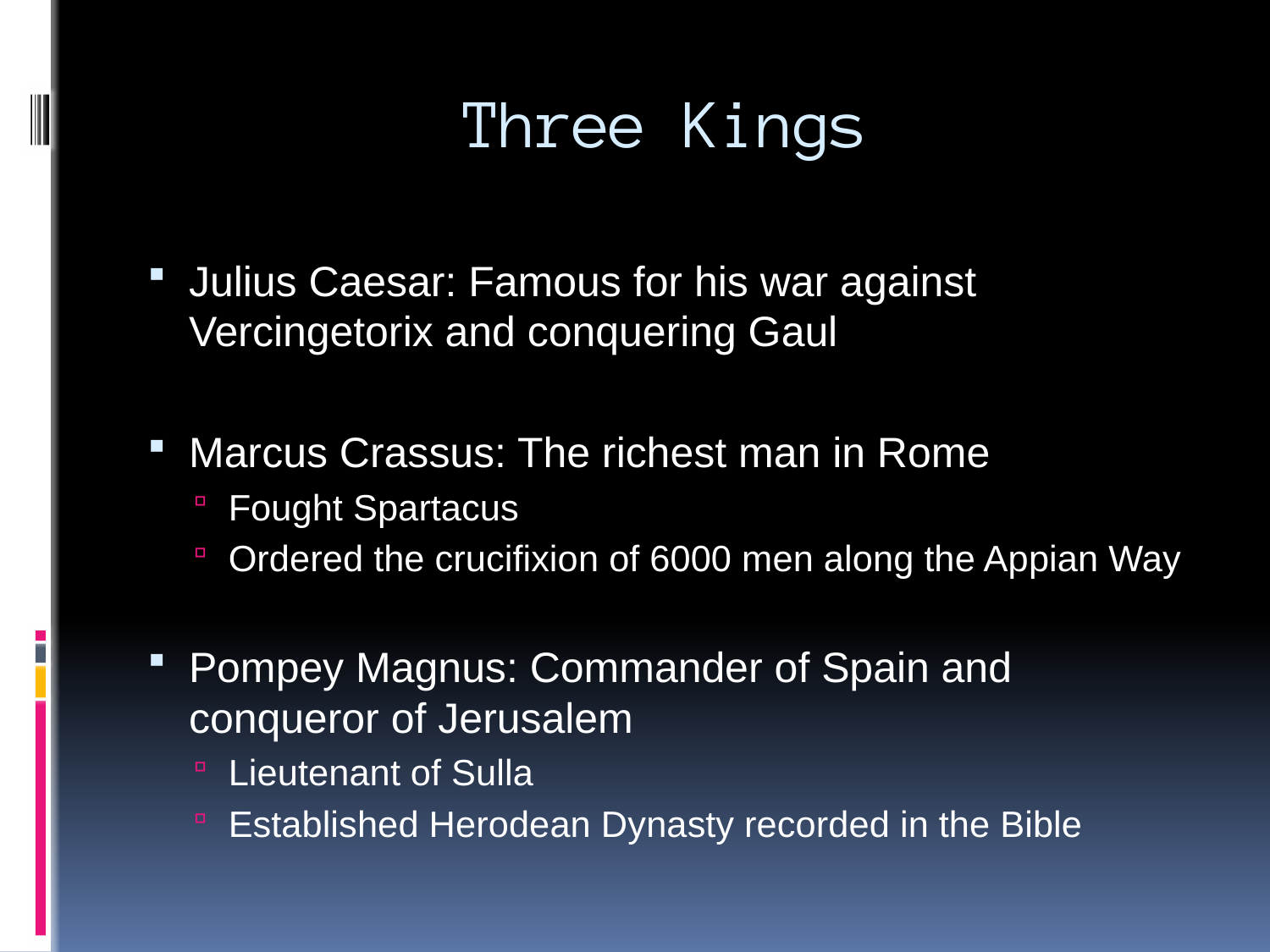

# Three Kings
Julius Caesar: Famous for his war against Vercingetorix and conquering Gaul

Marcus Crassus: The richest man in Rome
Fought Spartacus
Ordered the crucifixion of 6000 men along the Appian Way

Pompey Magnus: Commander of Spain and conqueror of Jerusalem
Lieutenant of Sulla
Established Herodean Dynasty recorded in the Bible